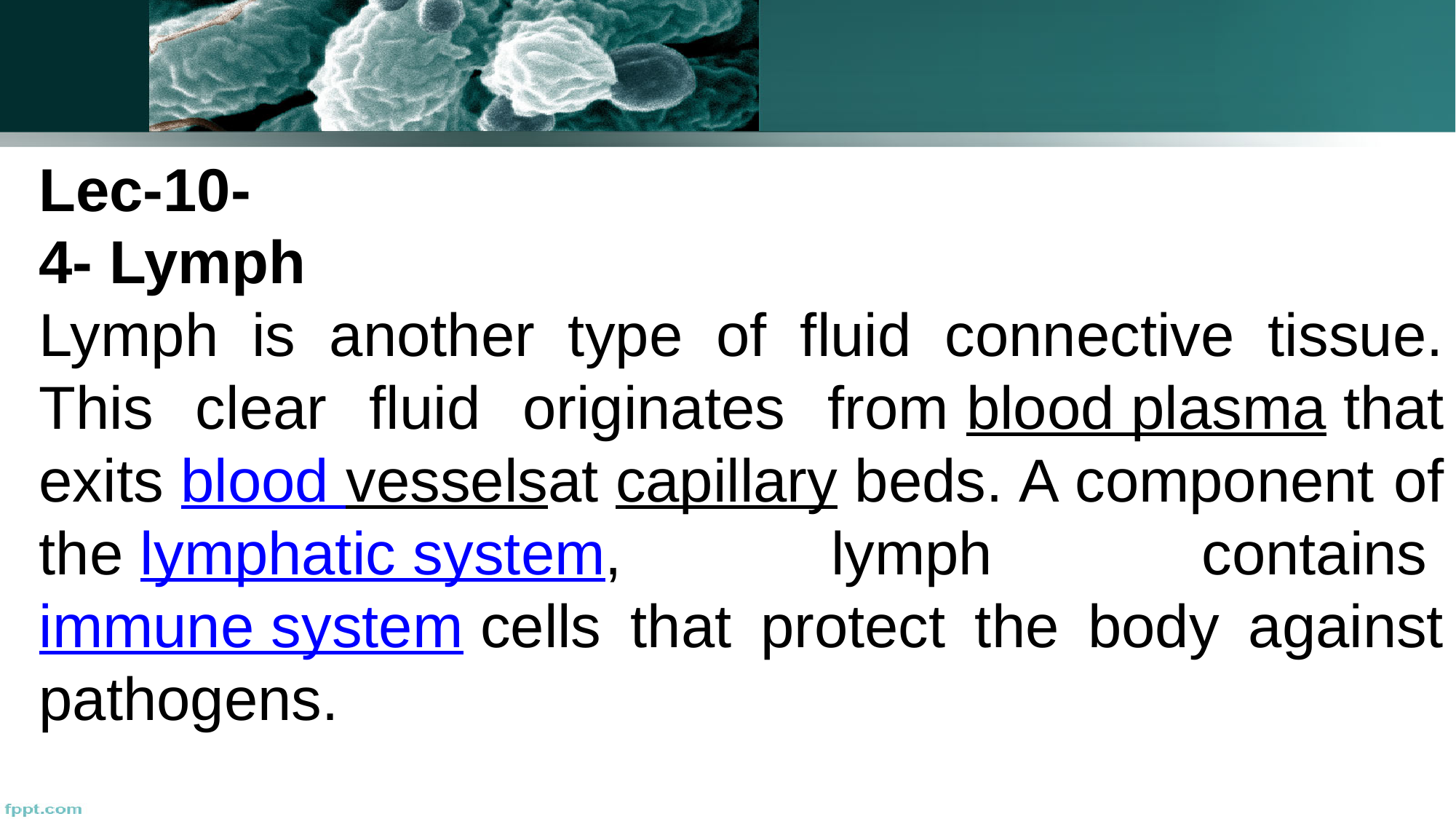

Lec-10-
4- Lymph
Lymph is another type of fluid connective tissue. This clear fluid originates from blood plasma that exits blood vesselsat capillary beds. A component of the lymphatic system, lymph contains immune system cells that protect the body against pathogens.